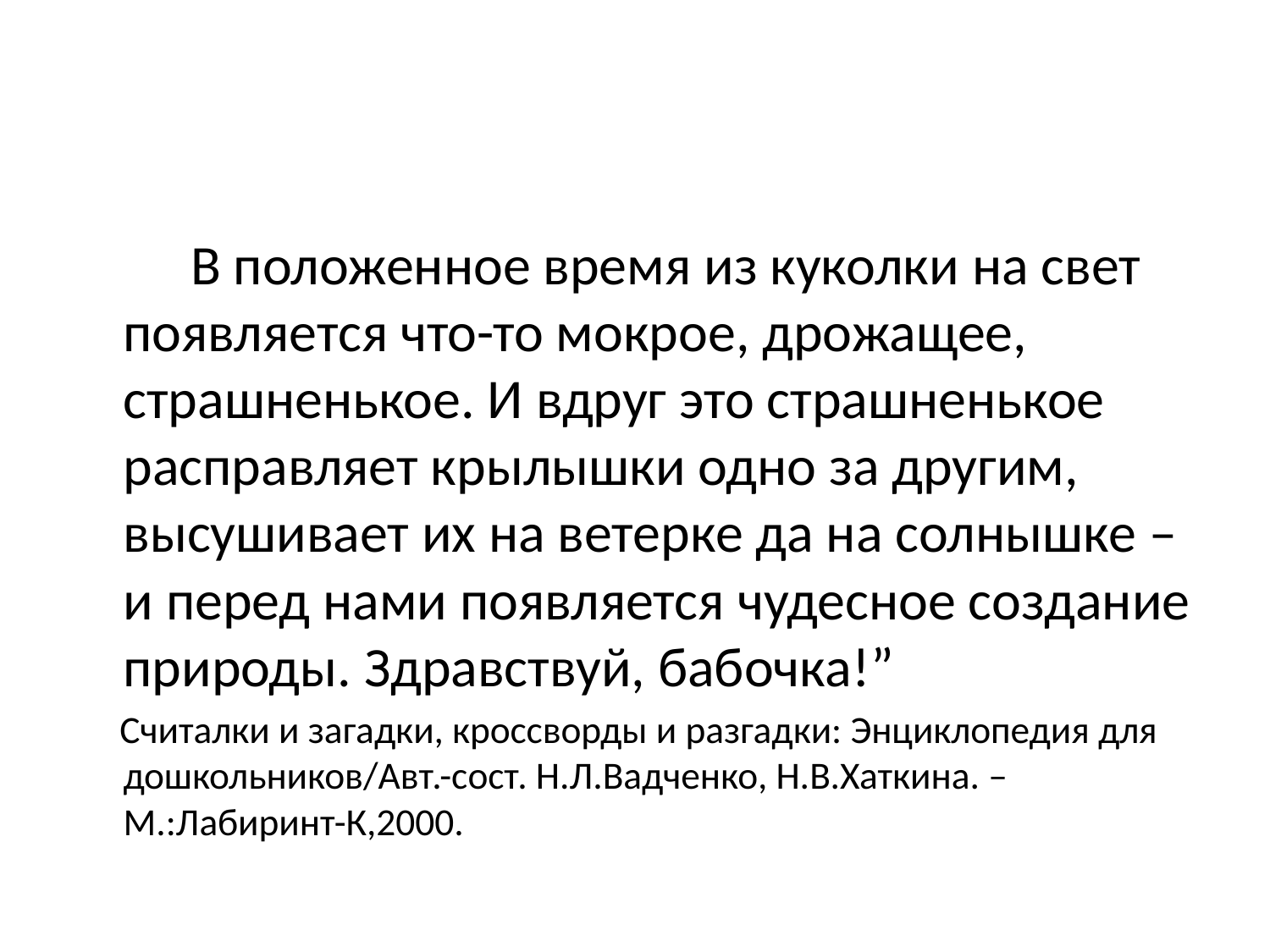

#
         В положенное время из куколки на свет появляется что-то мокрое, дрожащее, страшненькое. И вдруг это страшненькое расправляет крылышки одно за другим, высушивает их на ветерке да на солнышке – и перед нами появляется чудесное создание природы. Здравствуй, бабочка!”
     Считалки и загадки, кроссворды и разгадки: Энциклопедия для дошкольников/Авт.-сост. Н.Л.Вадченко, Н.В.Хаткина. –М.:Лабиринт-К,2000.